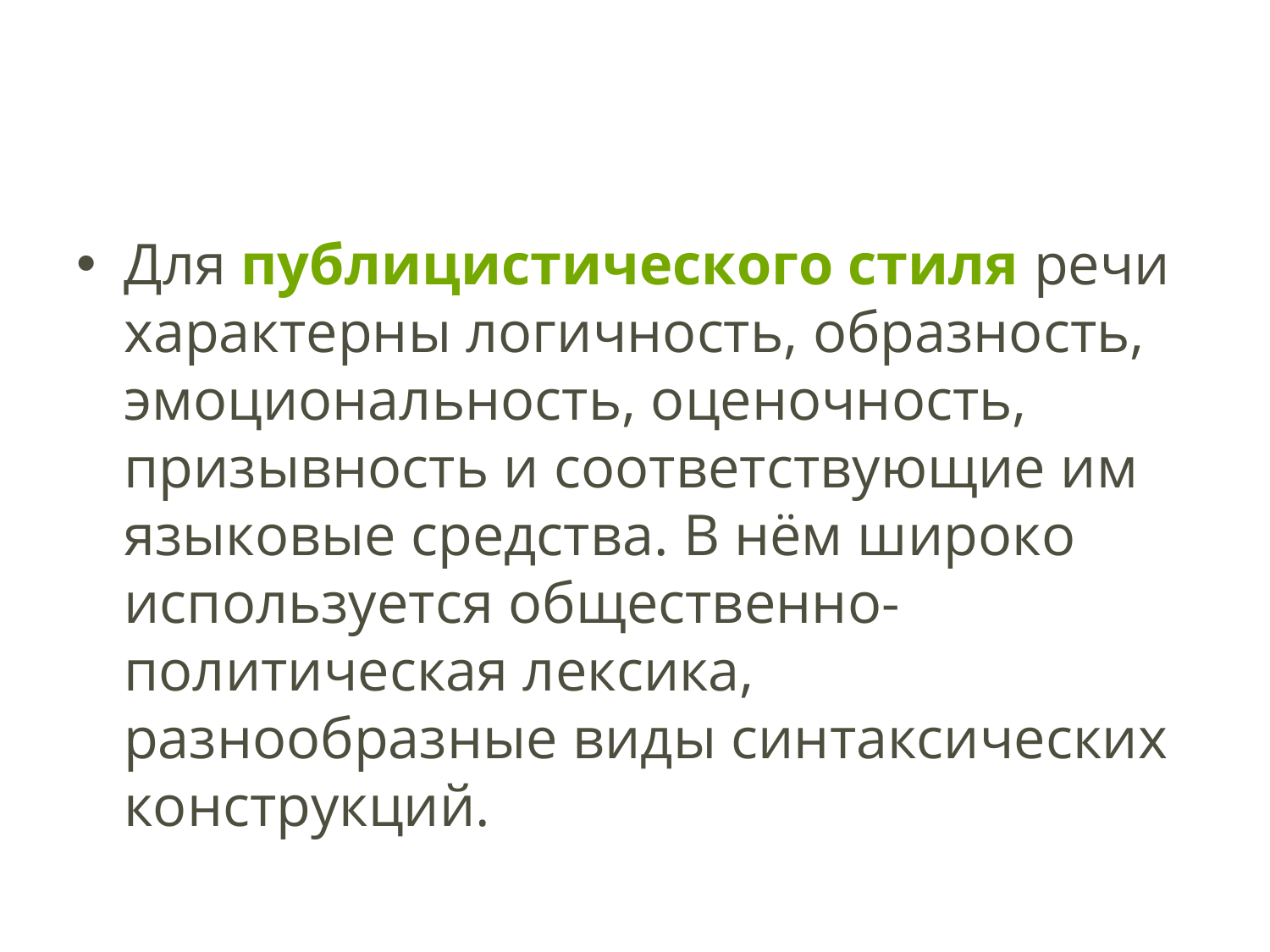

#
Для публицистического стиля речи характерны логичность, образность, эмоциональность, оценочность, призывность и соответствующие им языковые средства. В нём широко используется общественно-политическая лексика, разнообразные виды синтаксических конструкций.